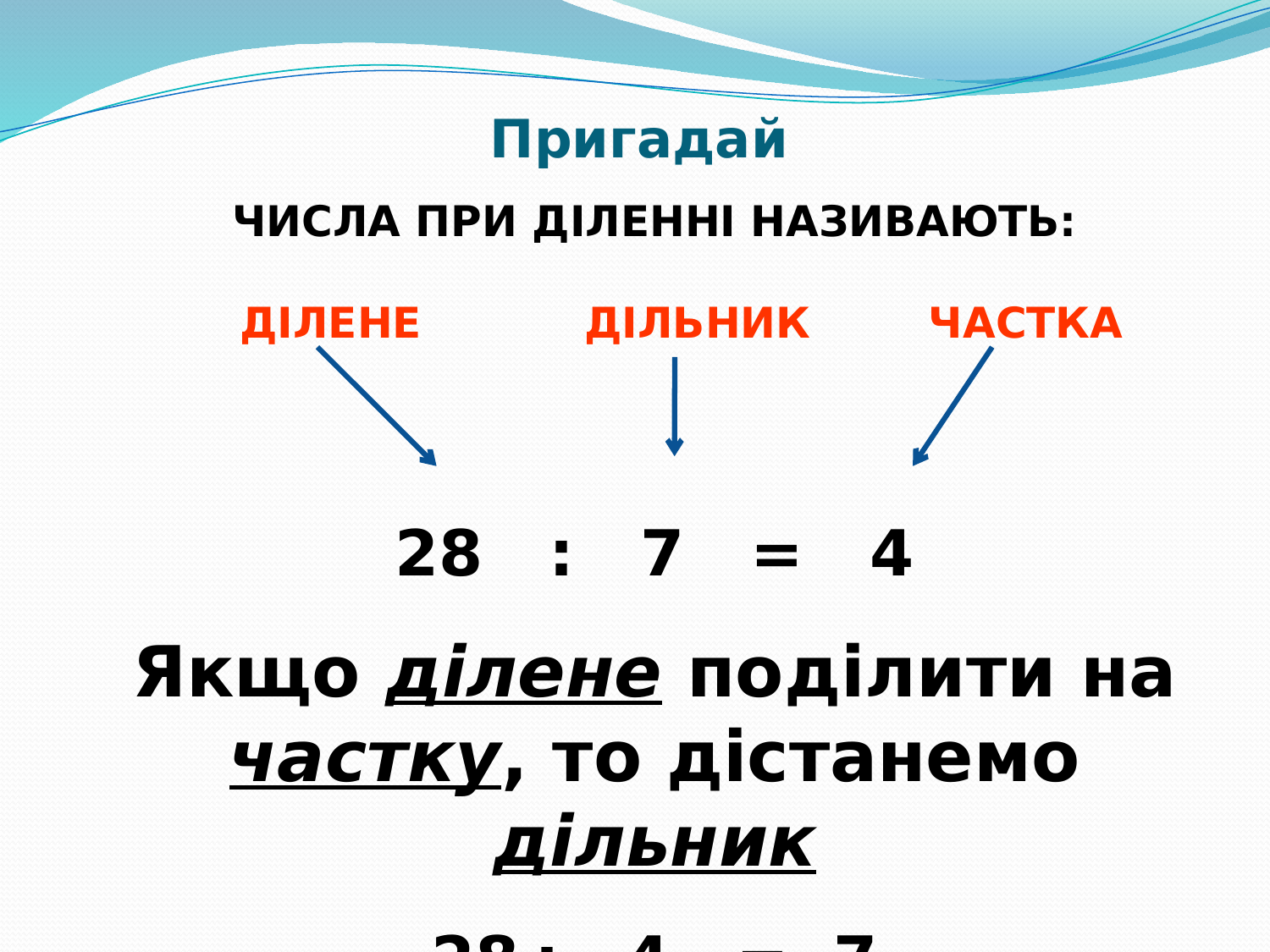

Пригадай
ЧИСЛА ПРИ ДІЛЕННІ НАЗИВАЮТЬ:

        ДІЛЕНЕ           ДІЛЬНИК        ЧАСТКА

28   :   7   =   4

Якщо ділене поділити на частку, то дістанемо дільник

:   4   =  7